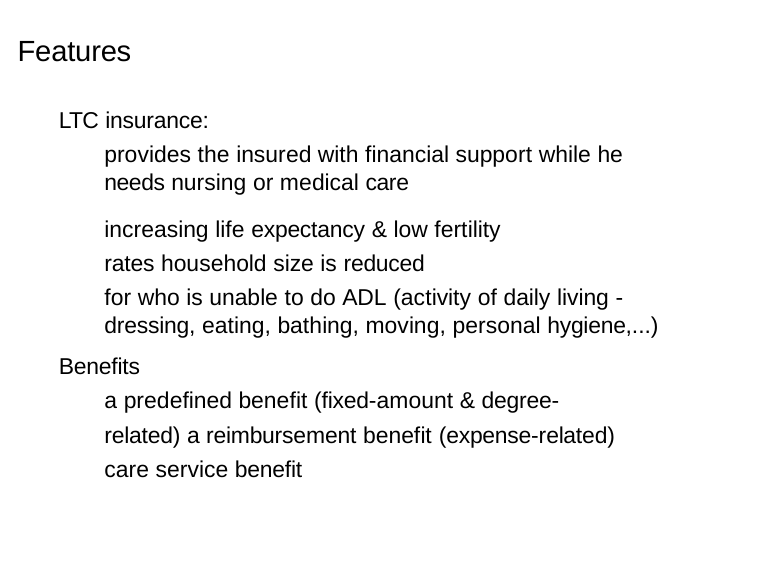

# Features
LTC insurance:
provides the insured with financial support while he needs nursing or medical care
increasing life expectancy & low fertility rates household size is reduced
for who is unable to do ADL (activity of daily living - dressing, eating, bathing, moving, personal hygiene,...)
Benefits
a predefined benefit (fixed-amount & degree-related) a reimbursement benefit (expense-related)
care service benefit
Jirˇí Valecký (VSB-TUO)
23 / 25